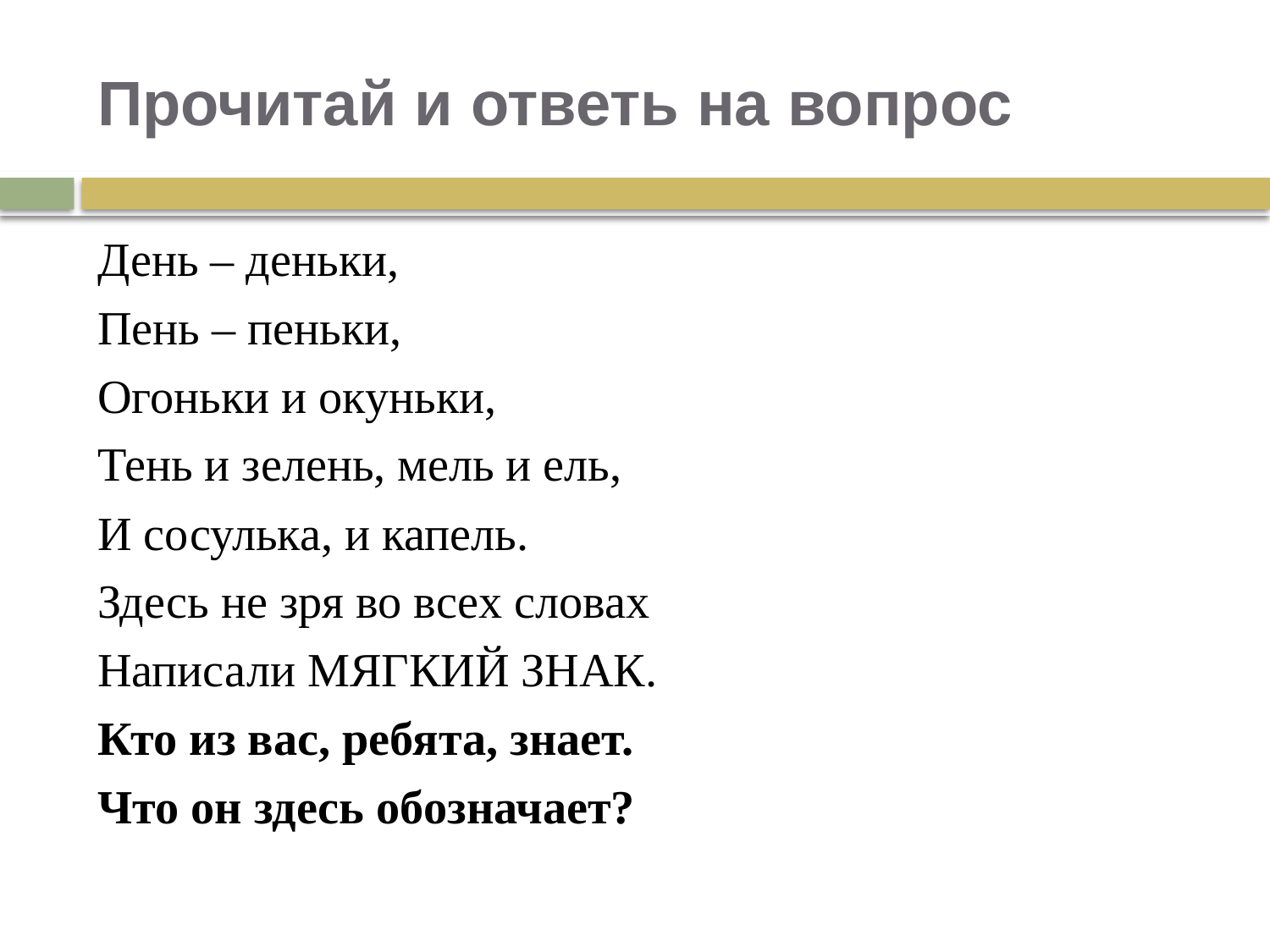

# Прочитай и ответь на вопрос
День – деньки,
Пень – пеньки,
Огоньки и окуньки,
Тень и зелень, мель и ель,
И сосулька, и капель.
Здесь не зря во всех словах
Написали МЯГКИЙ ЗНАК.
Кто из вас, ребята, знает.
Что он здесь обозначает?